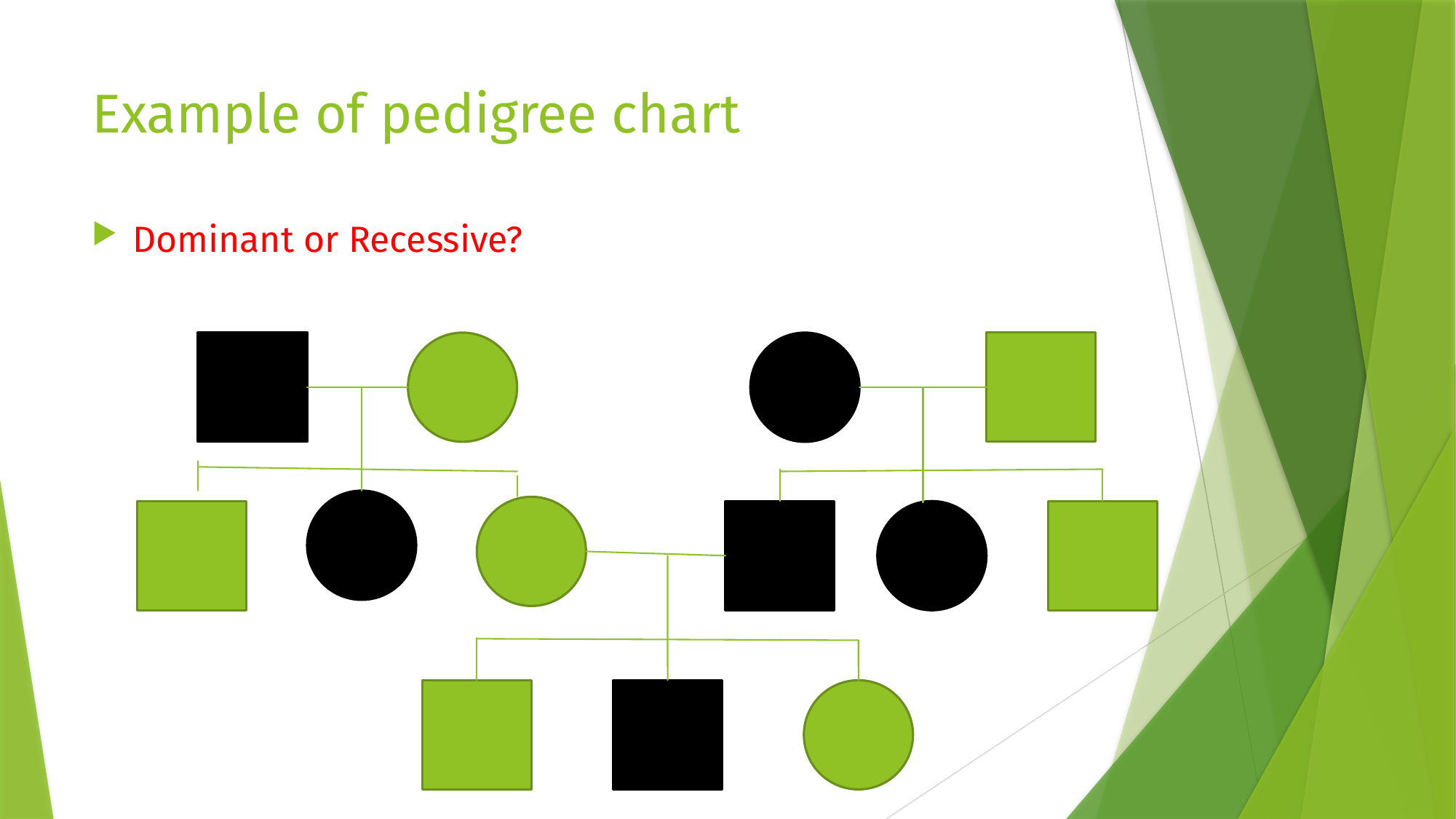

# Example of pedigree chart
Dominant or Recessive?